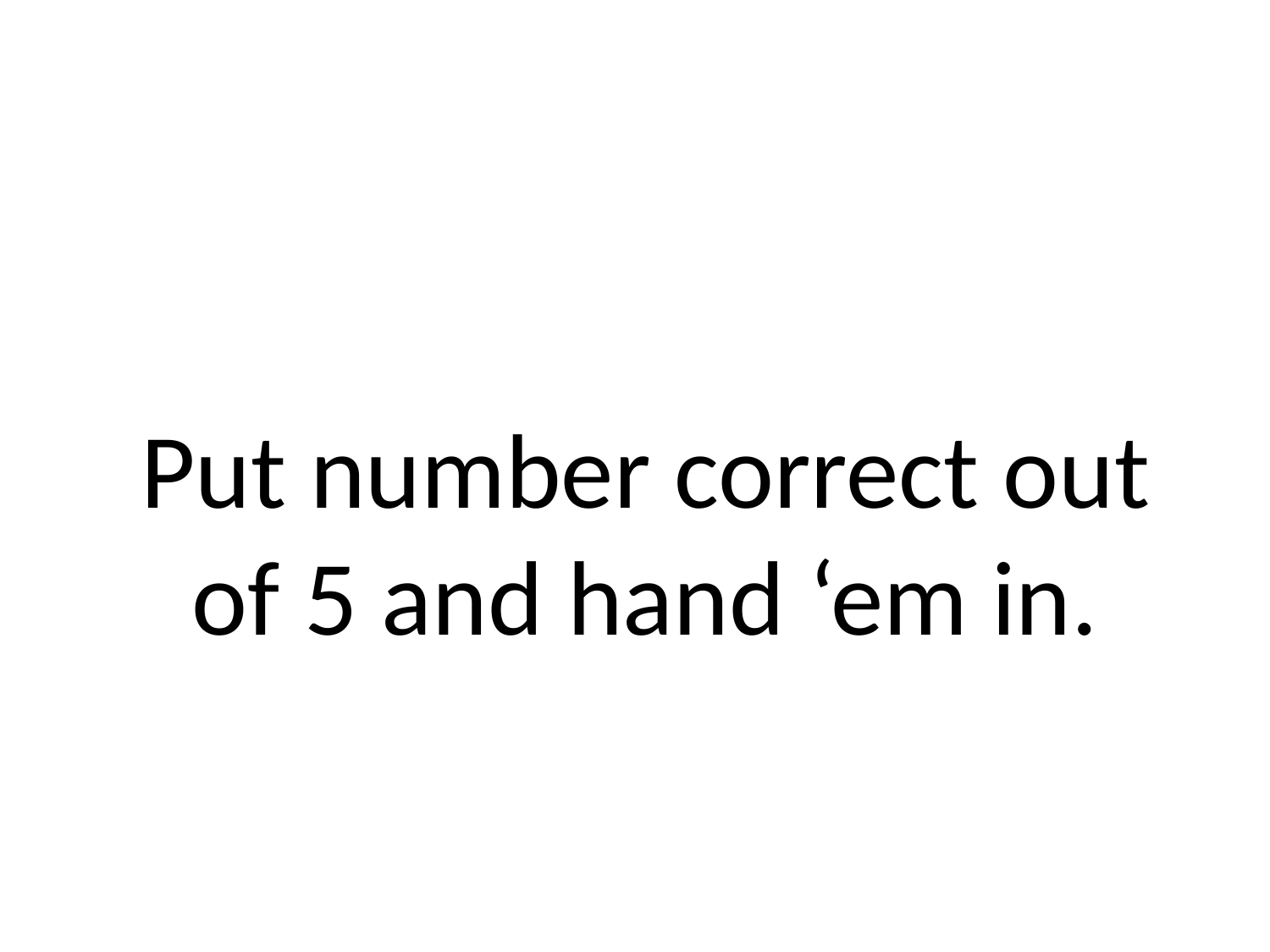

# Put number correct out of 5 and hand ‘em in.